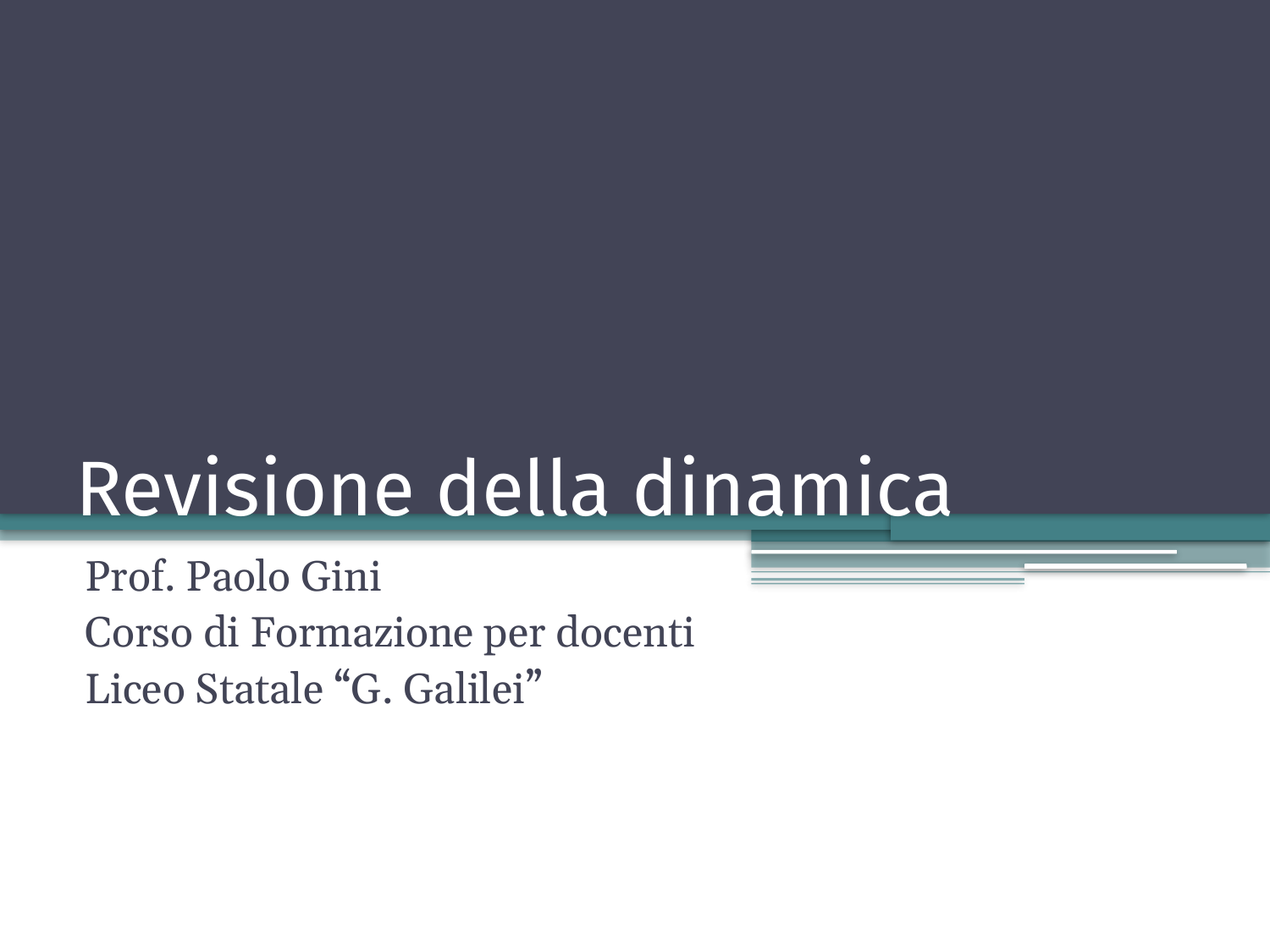

# Revisione della dinamica
Prof. Paolo Gini
Corso di Formazione per docenti
Liceo Statale “G. Galilei”